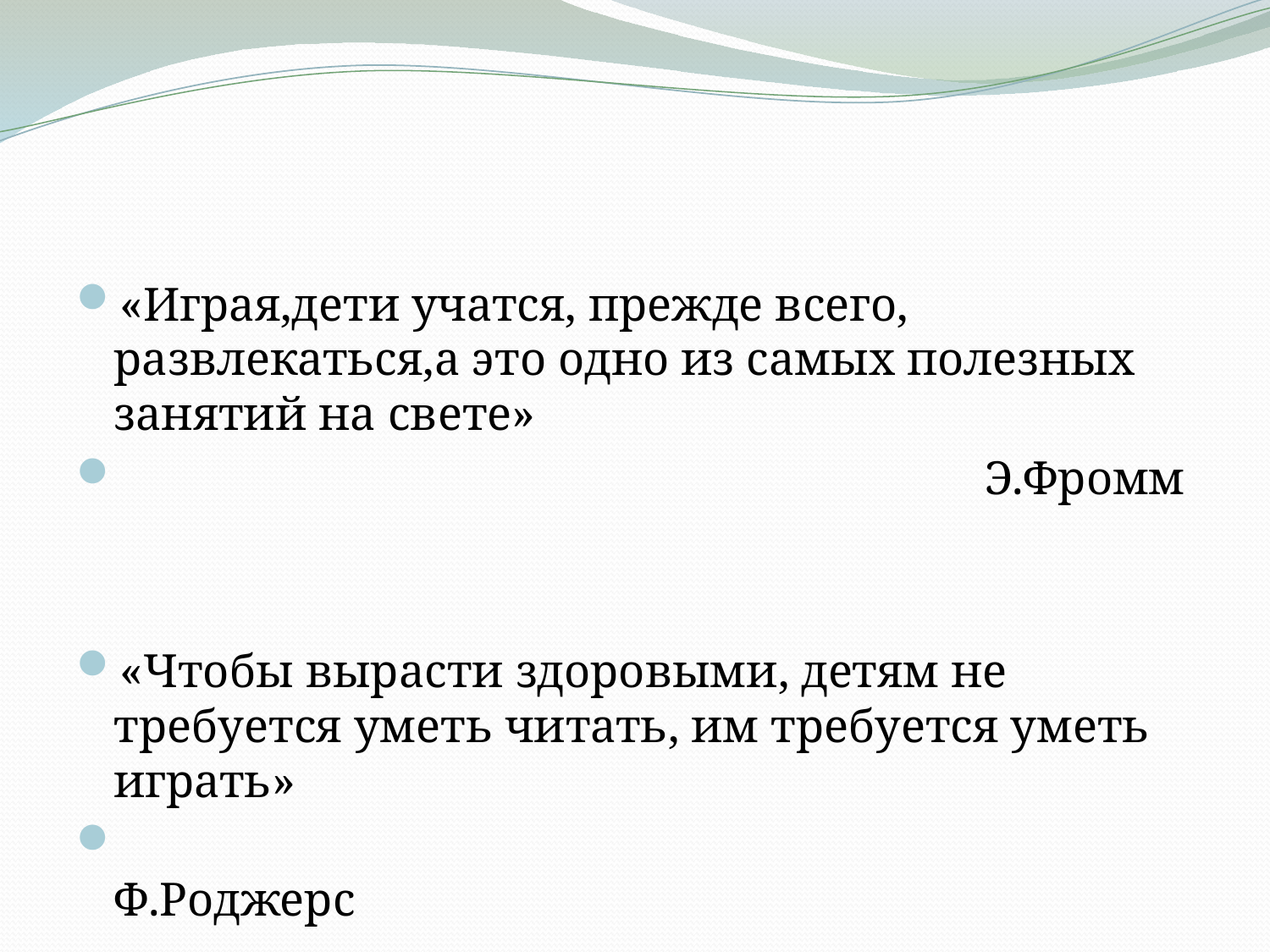

#
«Играя,дети учатся, прежде всего, развлекаться,а это одно из самых полезных занятий на свете»
                                                                         Э.Фромм

«Чтобы вырасти здоровыми, детям не требуется уметь читать, им требуется уметь играть»
                                                                       Ф.Роджерс